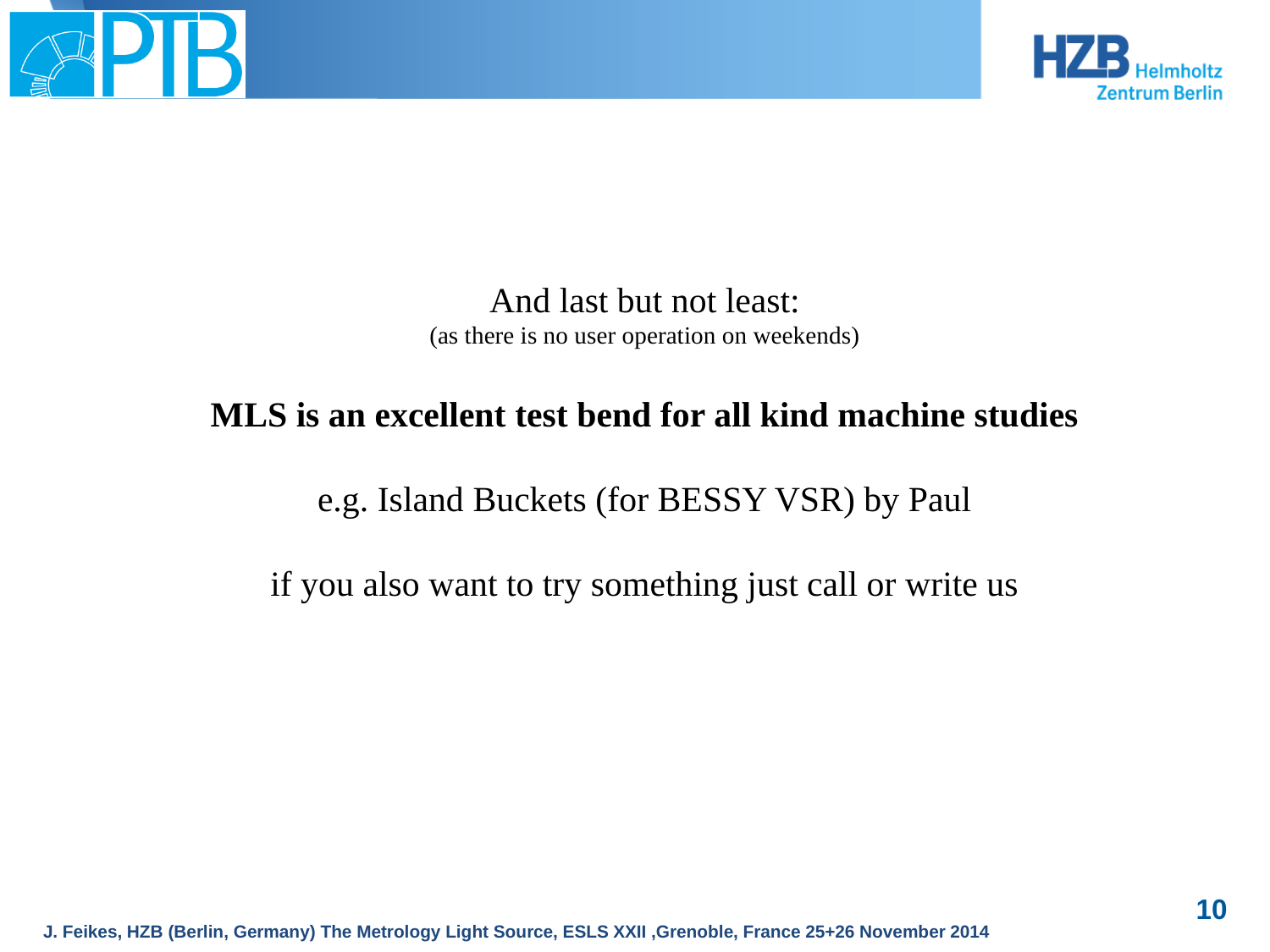

And last but not least:
(as there is no user operation on weekends)

MLS is an excellent test bend for all kind machine studies

e.g. Island Buckets (for BESSY VSR) by Paul

if you also want to try something just call or write us
10